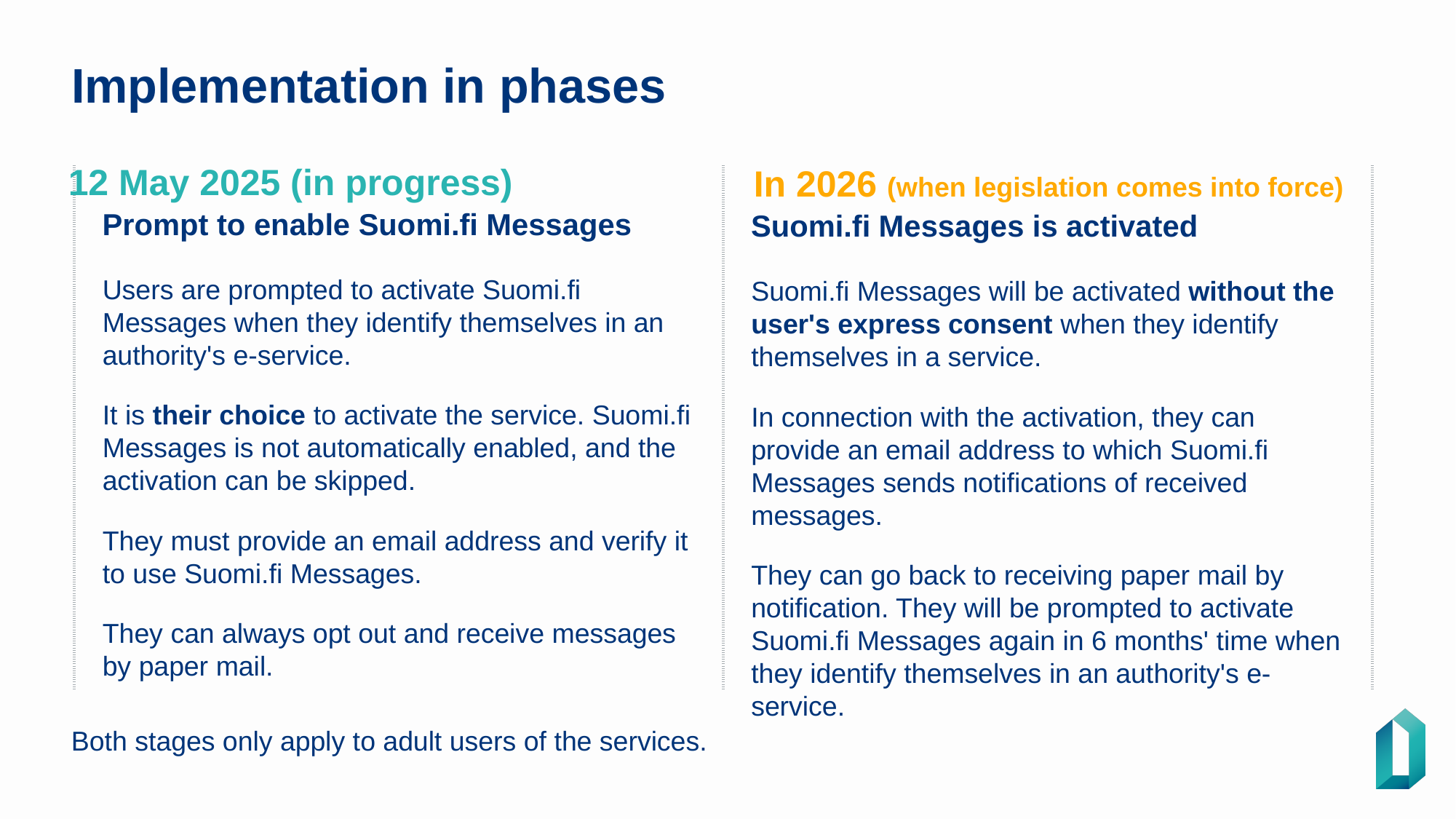

# Implementation in phases
12 May 2025 (in progress)
In 2026 (when legislation comes into force)

|  |  |
| --- | --- |
Prompt to enable Suomi.fi Messages

Suomi.fi Messages is activated

Users are prompted to activate Suomi.fi Messages when they identify themselves in an authority's e-service.
It is their choice to activate the service. Suomi.fi Messages is not automatically enabled, and the activation can be skipped.
They must provide an email address and verify it to use Suomi.fi Messages.
They can always opt out and receive messages by paper mail.
Suomi.fi Messages will be activated without the user's express consent when they identify themselves in a service.
In connection with the activation, they can
provide an email address to which Suomi.fi Messages sends notifications of received messages.
They can go back to receiving paper mail by notification. They will be prompted to activate Suomi.fi Messages again in 6 months' time when they identify themselves in an authority's e-service.
Both stages only apply to adult users of the services.